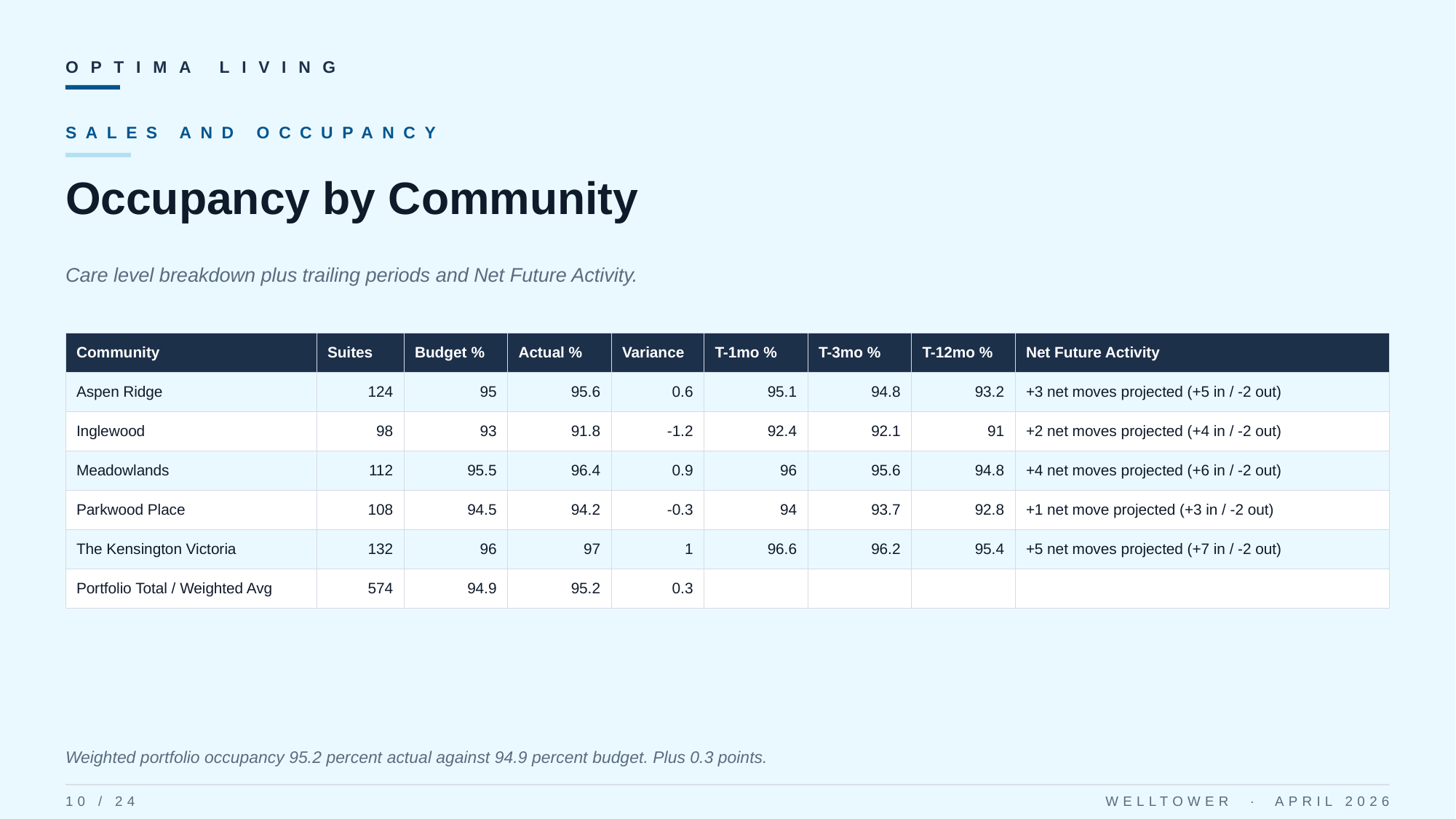

OPTIMA LIVING

SALES AND OCCUPANCY

Occupancy by Community
Care level breakdown plus trailing periods and Net Future Activity.
| Community | Suites | Budget % | Actual % | Variance | T-1mo % | T-3mo % | T-12mo % | Net Future Activity |
| --- | --- | --- | --- | --- | --- | --- | --- | --- |
| Aspen Ridge | 124 | 95 | 95.6 | 0.6 | 95.1 | 94.8 | 93.2 | +3 net moves projected (+5 in / -2 out) |
| Inglewood | 98 | 93 | 91.8 | -1.2 | 92.4 | 92.1 | 91 | +2 net moves projected (+4 in / -2 out) |
| Meadowlands | 112 | 95.5 | 96.4 | 0.9 | 96 | 95.6 | 94.8 | +4 net moves projected (+6 in / -2 out) |
| Parkwood Place | 108 | 94.5 | 94.2 | -0.3 | 94 | 93.7 | 92.8 | +1 net move projected (+3 in / -2 out) |
| The Kensington Victoria | 132 | 96 | 97 | 1 | 96.6 | 96.2 | 95.4 | +5 net moves projected (+7 in / -2 out) |
| Portfolio Total / Weighted Avg | 574 | 94.9 | 95.2 | 0.3 |  |  |  |  |
Weighted portfolio occupancy 95.2 percent actual against 94.9 percent budget. Plus 0.3 points.

10 / 24
WELLTOWER  ·  APRIL 2026